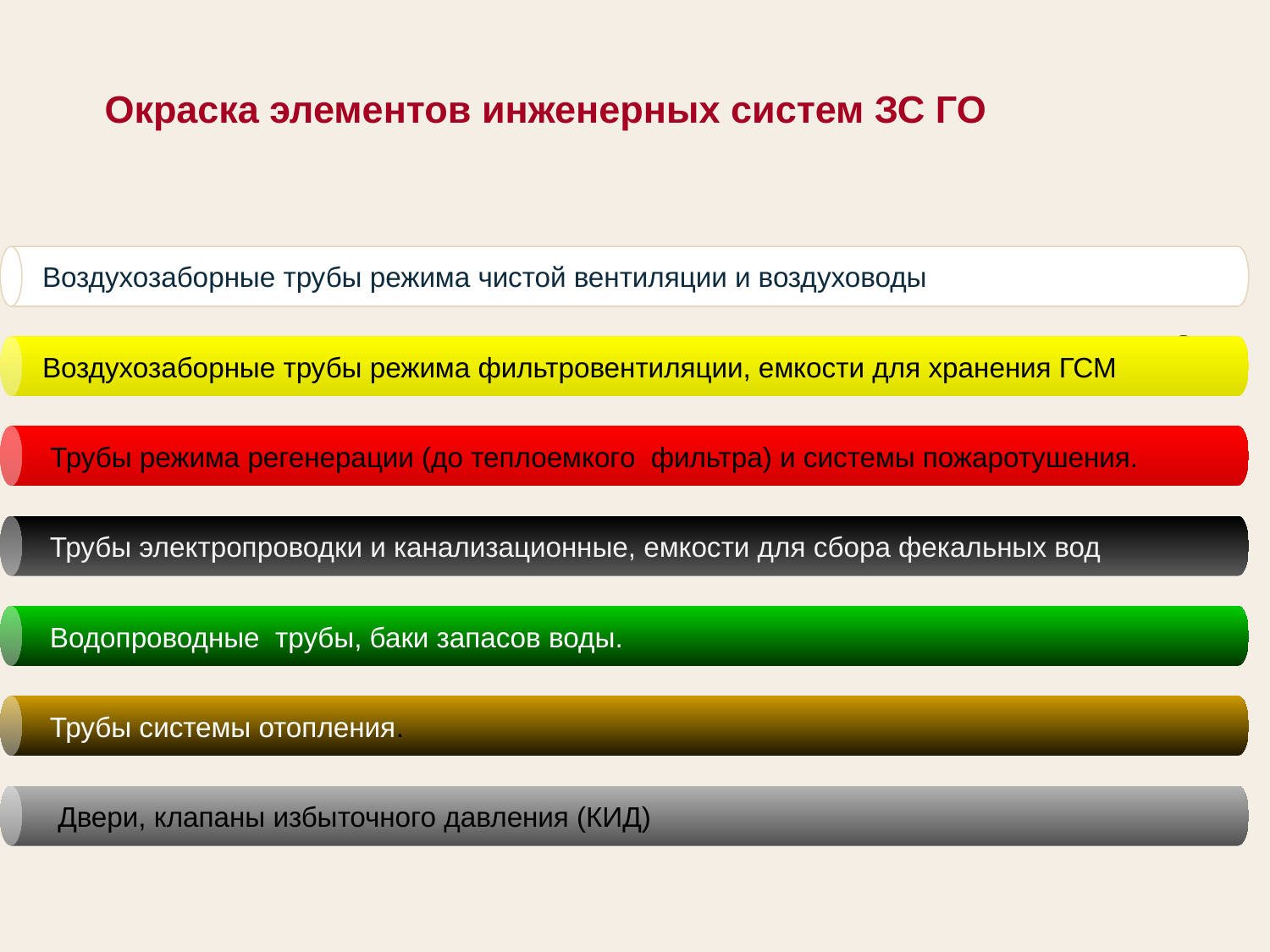

Воздухозаборные трубы режима чистой вентиляции и воздуховоды

 Воздухозаборные трубы режима фильтровентиляции, емкости для хранения ГСМ

  Трубы режима регенерации (до теплоемкого  фильтра) и системы пожаротушения.

  Трубы электропроводки и канализационные, емкости для сбора фекальных вод

  Водопроводные  трубы, баки запасов воды.
# Окраска элементов инженерных систем ЗС ГО
  Трубы системы отопления.

   Двери, клапаны избыточного давления (КИД)

65